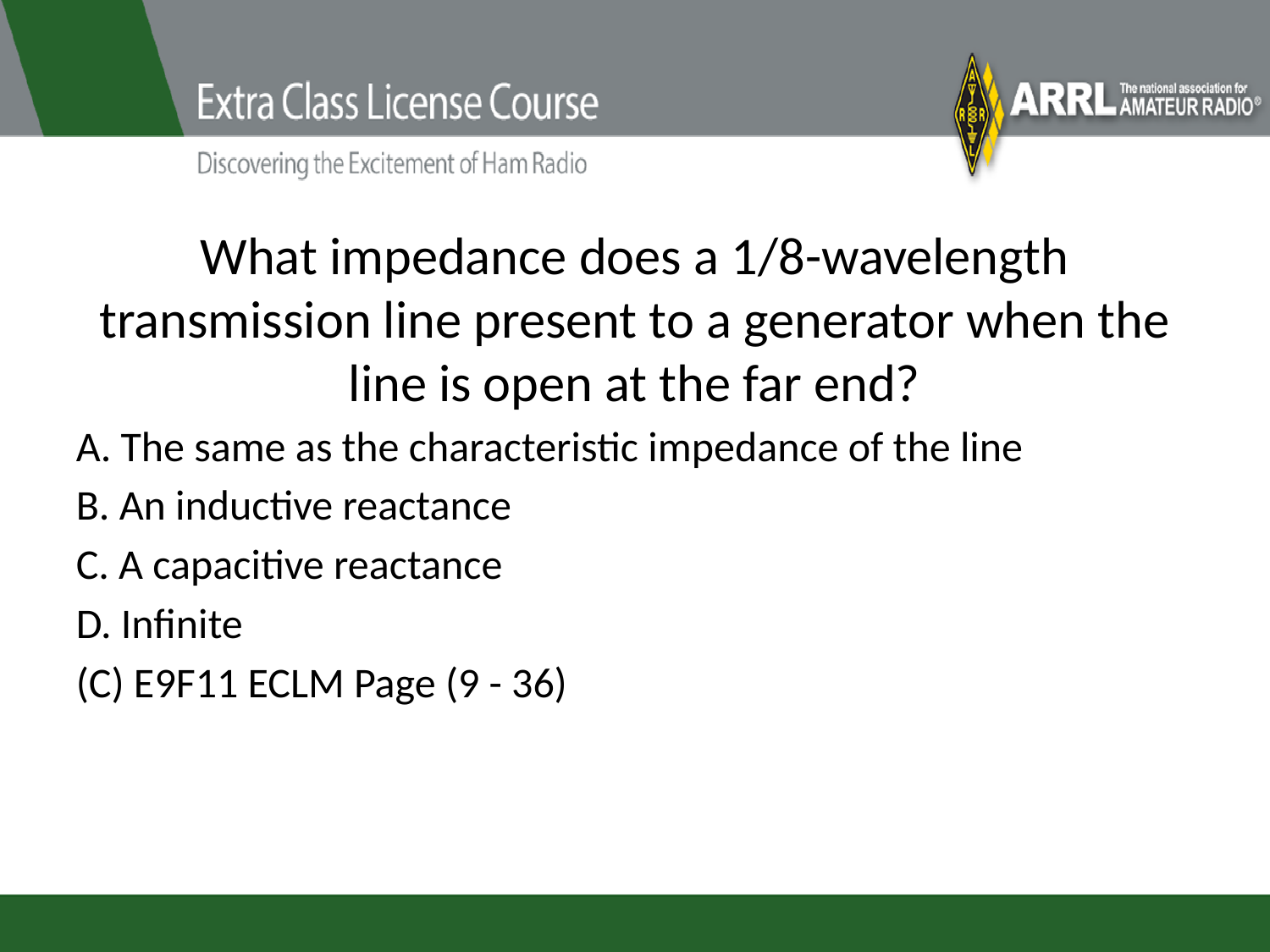

# What impedance does a 1/8-wavelength transmission line present to a generator when the line is open at the far end?
A. The same as the characteristic impedance of the line
B. An inductive reactance
C. A capacitive reactance
D. Infinite
(C) E9F11 ECLM Page (9 - 36)